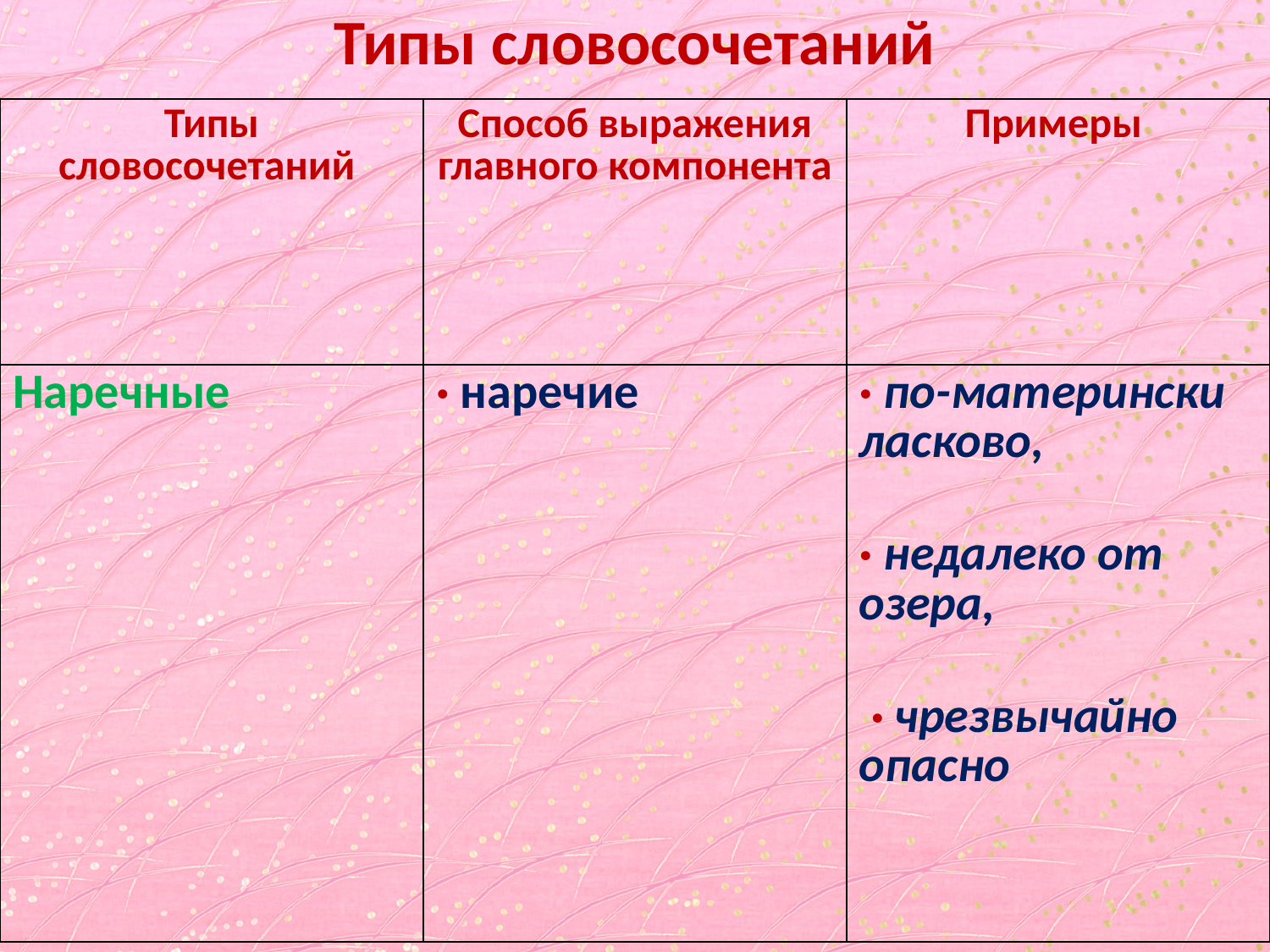

# Типы словосочетаний
| Типы словосочетаний | Способ выражения главного компонента | Примеры |
| --- | --- | --- |
| Наречные | · наречие | · по-матерински ласково, · недалеко от озера, · чрезвычайно опасно |